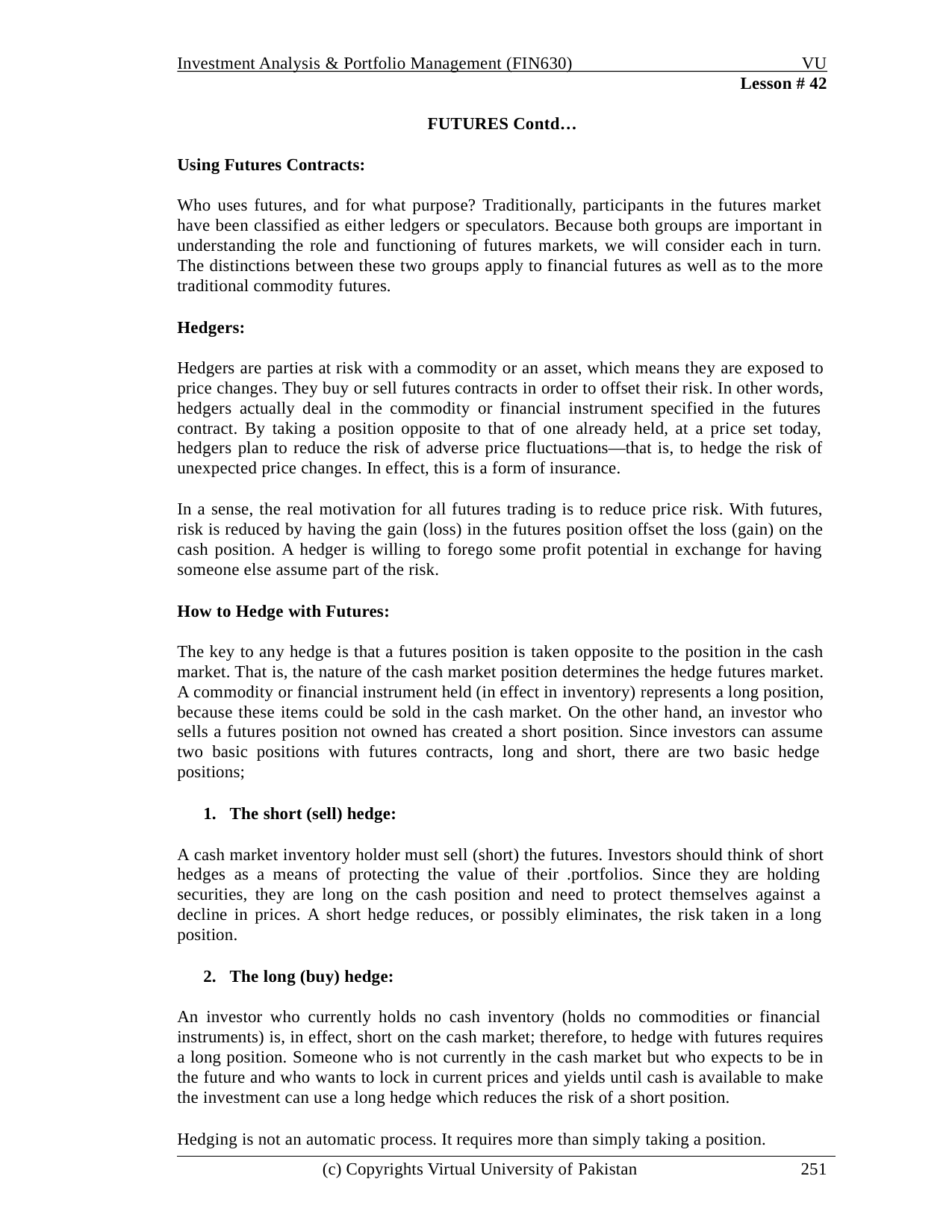

Investment Analysis & Portfolio Management (FIN630)
VU
Lesson # 42

FUTURES Contd…

Using Futures Contracts:

Who uses futures, and for what purpose? Traditionally, participants in the futures market  have been classified as either ledgers or speculators. Because both groups are important in  understanding the role and functioning of futures markets, we will consider each in turn.  The distinctions between these two groups apply to financial futures as well as to the more  traditional commodity futures.

Hedgers:

Hedgers are parties at risk with a commodity or an asset, which means they are exposed to  price changes. They buy or sell futures contracts in order to offset their risk. In other words,  hedgers actually deal in the commodity or financial instrument specified in the futures  contract. By taking a position opposite to that of one already held, at a price set today,  hedgers plan to reduce the risk of adverse price fluctuations—that is, to hedge the risk of  unexpected price changes. In effect, this is a form of insurance.

In a sense, the real motivation for all futures trading is to reduce price risk. With futures,  risk is reduced by having the gain (loss) in the futures position offset the loss (gain) on the  cash position. A hedger is willing to forego some profit potential in exchange for having  someone else assume part of the risk.

How to Hedge with Futures:

The key to any hedge is that a futures position is taken opposite to the position in the cash  market. That is, the nature of the cash market position determines the hedge futures market.  A commodity or financial instrument held (in effect in inventory) represents a long position,  because these items could be sold in the cash market. On the other hand, an investor who  sells a futures position not owned has created a short position. Since investors can assume  two basic positions with futures contracts, long and short, there are two basic hedge  positions;

The short (sell) hedge:

A cash market inventory holder must sell (short) the futures. Investors should think of short  hedges as a means of protecting the value of their .portfolios. Since they are holding  securities, they are long on the cash position and need to protect themselves against a  decline in prices. A short hedge reduces, or possibly eliminates, the risk taken in a long  position.

The long (buy) hedge:

An investor who currently holds no cash inventory (holds no commodities or financial  instruments) is, in effect, short on the cash market; therefore, to hedge with futures requires  a long position. Someone who is not currently in the cash market but who expects to be in  the future and who wants to lock in current prices and yields until cash is available to make  the investment can use a long hedge which reduces the risk of a short position.

Hedging is not an automatic process. It requires more than simply taking a position.
(c) Copyrights Virtual University of Pakistan
251